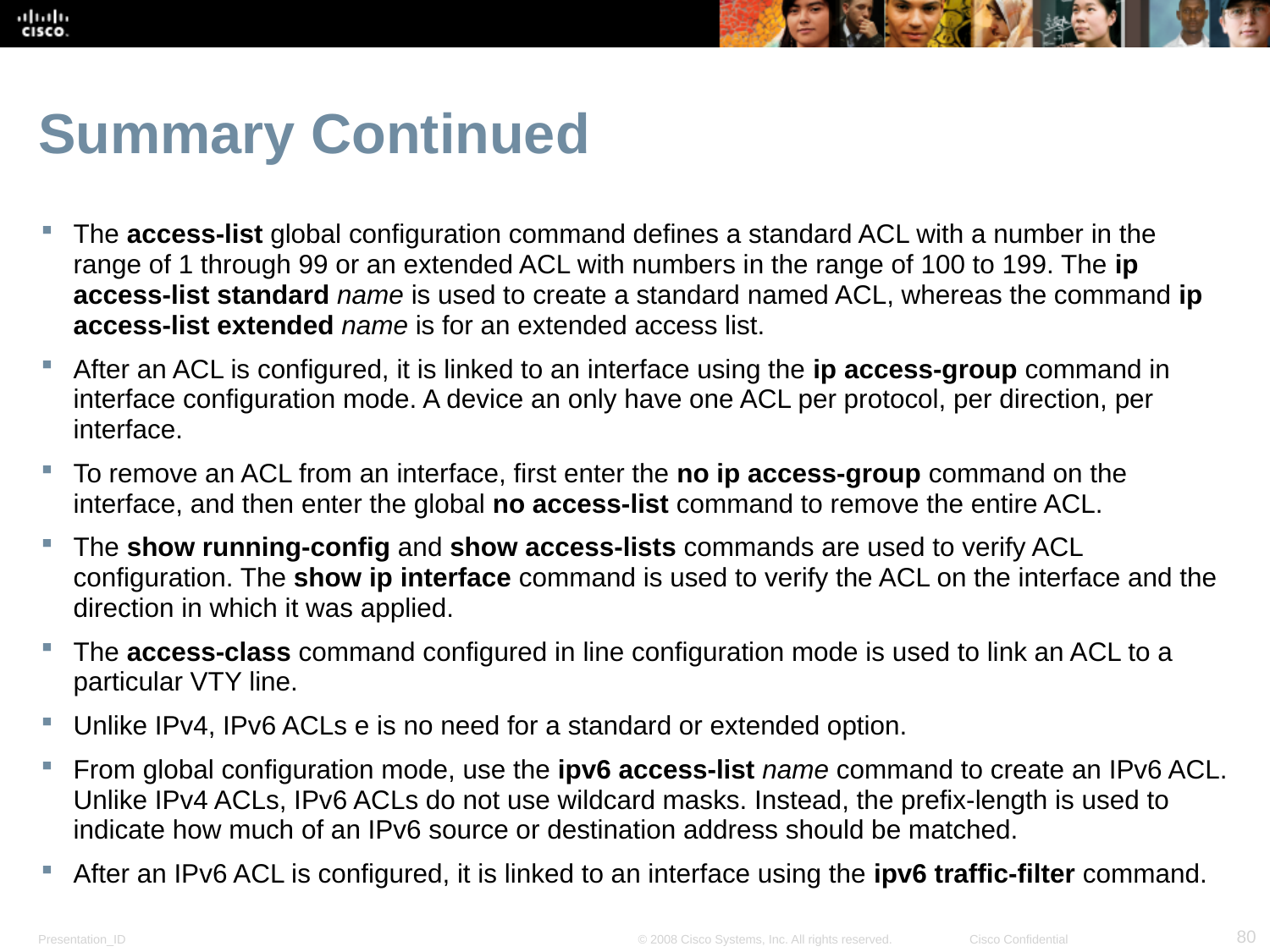

# Summary Continued
The access-list global configuration command defines a standard ACL with a number in the range of 1 through 99 or an extended ACL with numbers in the range of 100 to 199. The ip access-list standard name is used to create a standard named ACL, whereas the command ip access-list extended name is for an extended access list.
After an ACL is configured, it is linked to an interface using the ip access-group command in interface configuration mode. A device an only have one ACL per protocol, per direction, per interface.
To remove an ACL from an interface, first enter the no ip access-group command on the interface, and then enter the global no access-list command to remove the entire ACL.
The show running-config and show access-lists commands are used to verify ACL configuration. The show ip interface command is used to verify the ACL on the interface and the direction in which it was applied.
The access-class command configured in line configuration mode is used to link an ACL to a particular VTY line.
Unlike IPv4, IPv6 ACLs e is no need for a standard or extended option.
From global configuration mode, use the ipv6 access-list name command to create an IPv6 ACL. Unlike IPv4 ACLs, IPv6 ACLs do not use wildcard masks. Instead, the prefix-length is used to indicate how much of an IPv6 source or destination address should be matched.
After an IPv6 ACL is configured, it is linked to an interface using the ipv6 traffic-filter command.